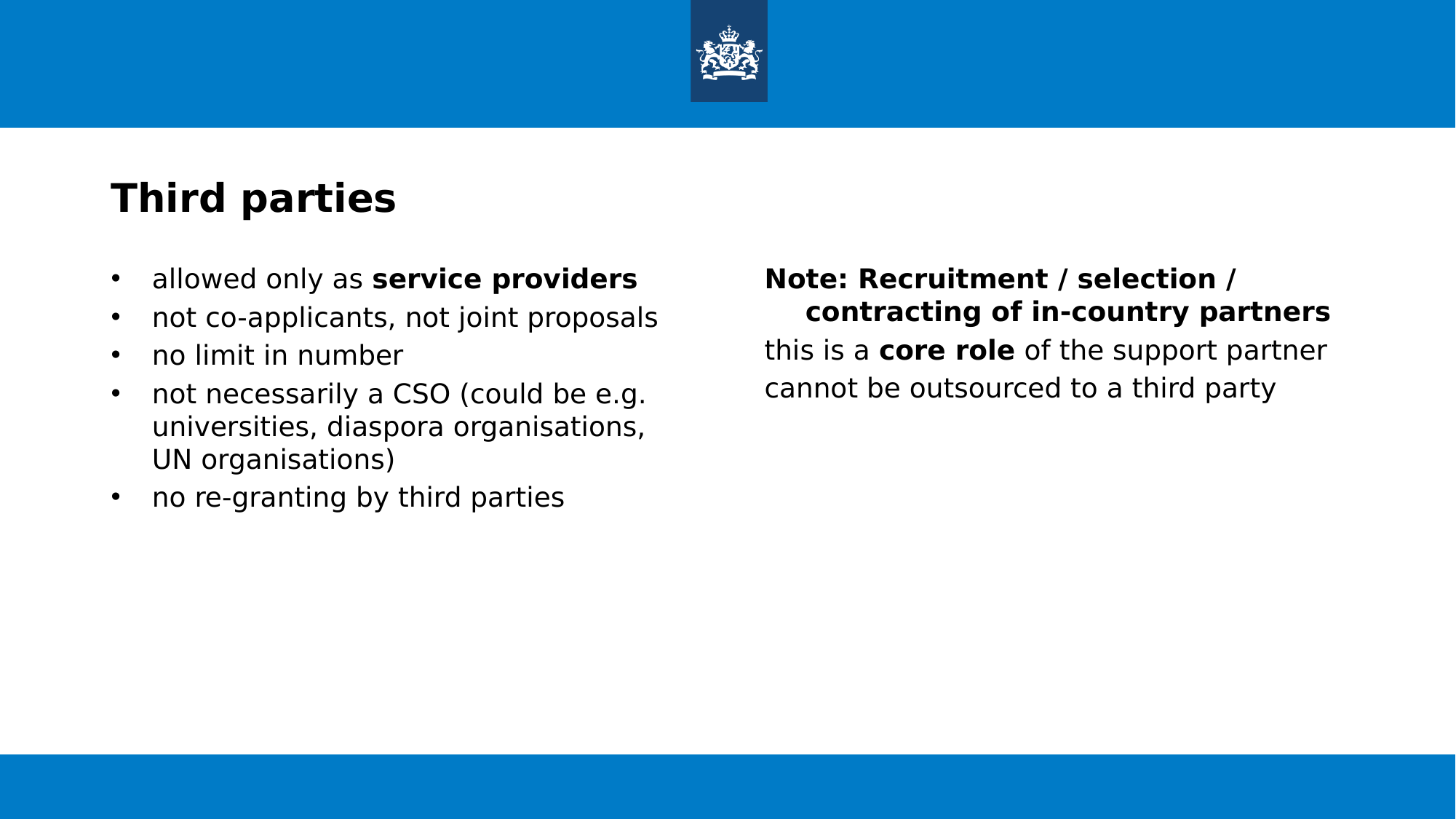

# Third parties
allowed only as service providers
not co-applicants, not joint proposals
no limit in number
not necessarily a CSO (could be e.g. universities, diaspora organisations, UN organisations)
no re-granting by third parties
Note: Recruitment / selection / contracting of in-country partners
this is a core role of the support partner
cannot be outsourced to a third party